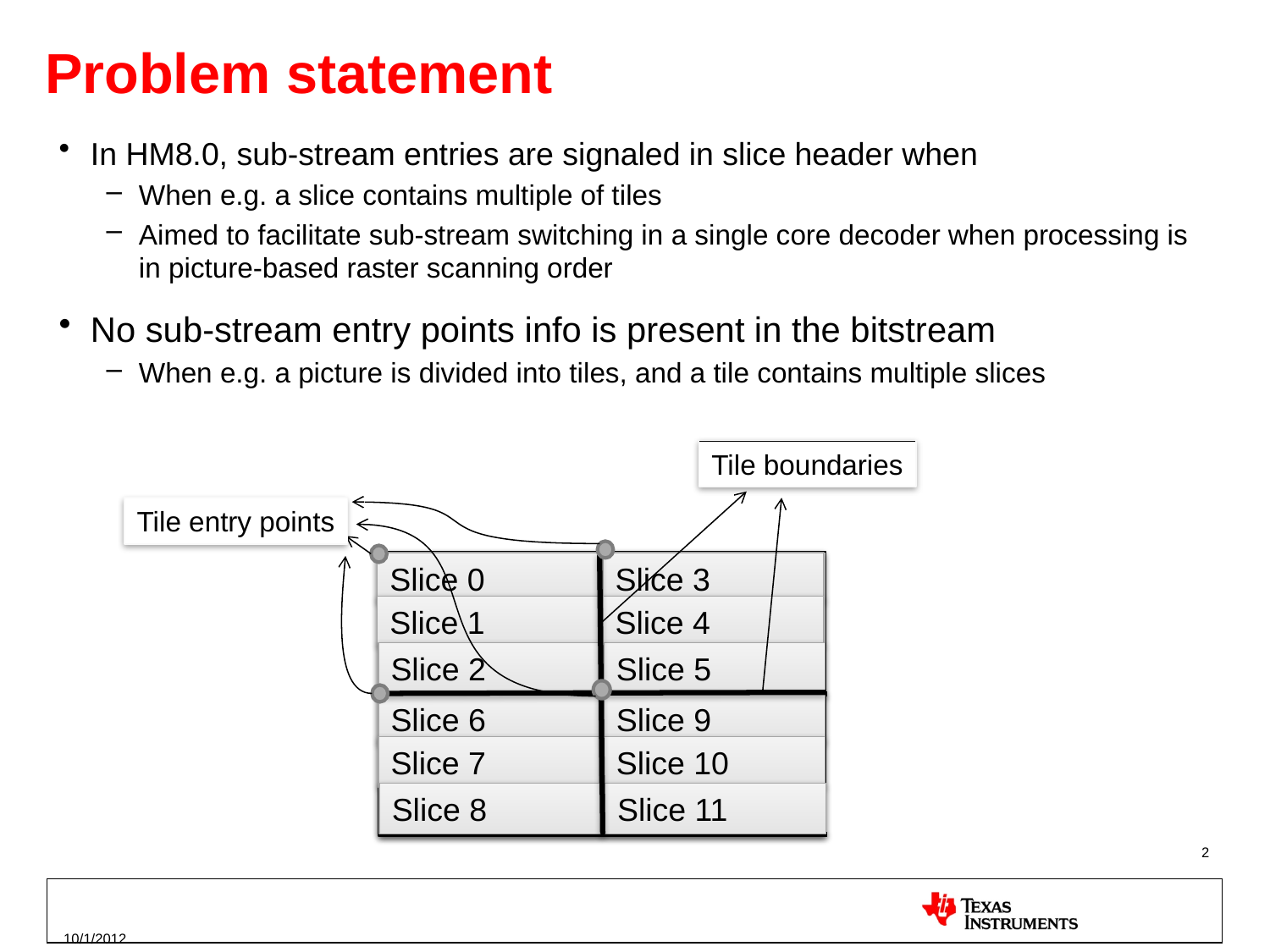

# Problem statement
In HM8.0, sub-stream entries are signaled in slice header when
When e.g. a slice contains multiple of tiles
Aimed to facilitate sub-stream switching in a single core decoder when processing is in picture-based raster scanning order
No sub-stream entry points info is present in the bitstream
When e.g. a picture is divided into tiles, and a tile contains multiple slices

Tile boundaries
Tile entry points

Slice 0
Slice 3
Slice 1
Slice 4
Slice 2
Slice 5

Slice 6
Slice 9
Slice 7
Slice 10
Slice 8
Slice 11
2
10/1/2012